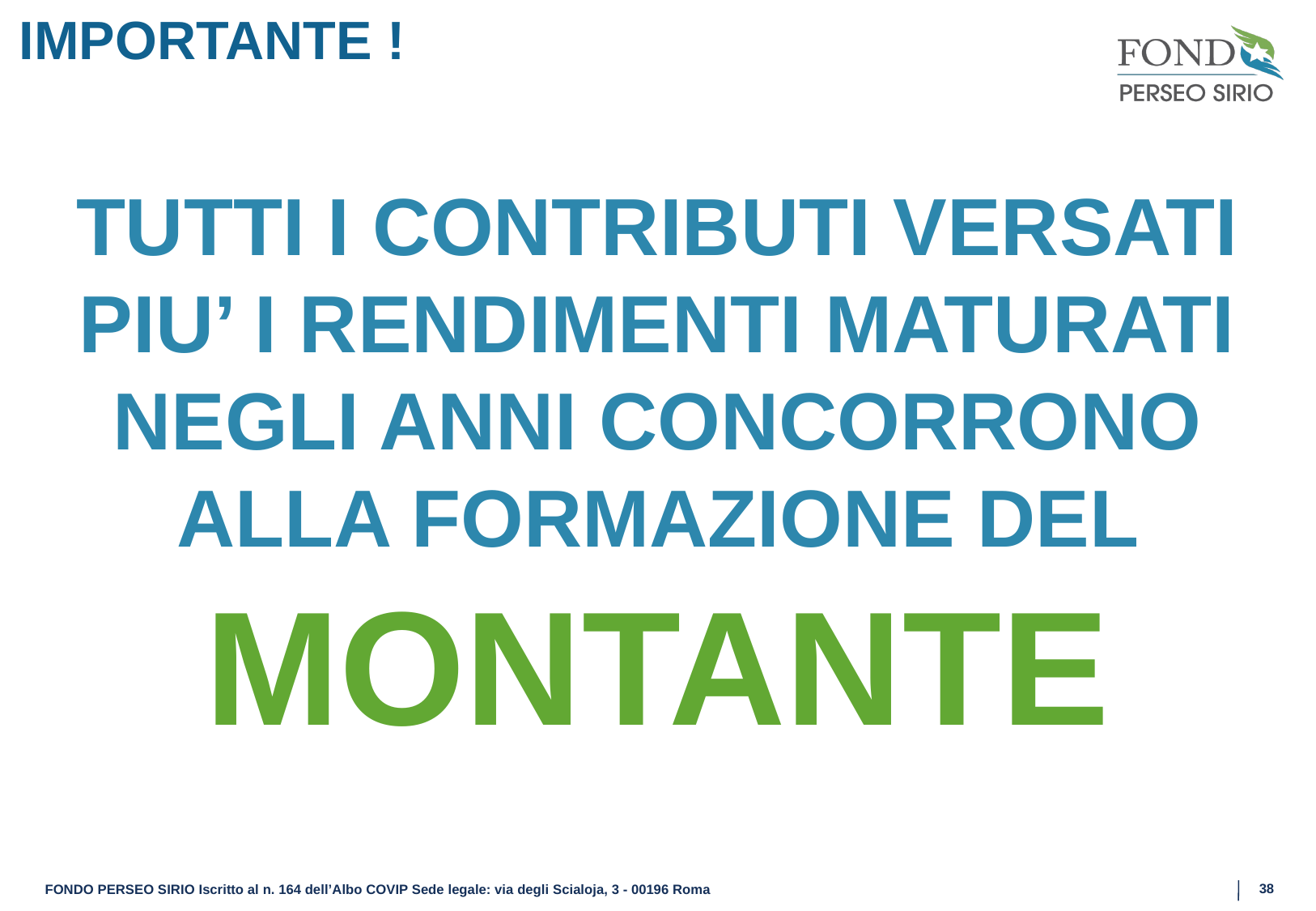

IMPORTANTE !
TUTTI I CONTRIBUTI VERSATI PIU’ I RENDIMENTI MATURATI NEGLI ANNI CONCORRONO ALLA FORMAZIONE DEL MONTANTE
38
FONDO PERSEO SIRIO Iscritto al n. 164 dell’Albo COVIP Sede legale: via degli Scialoja, 3 - 00196 Roma